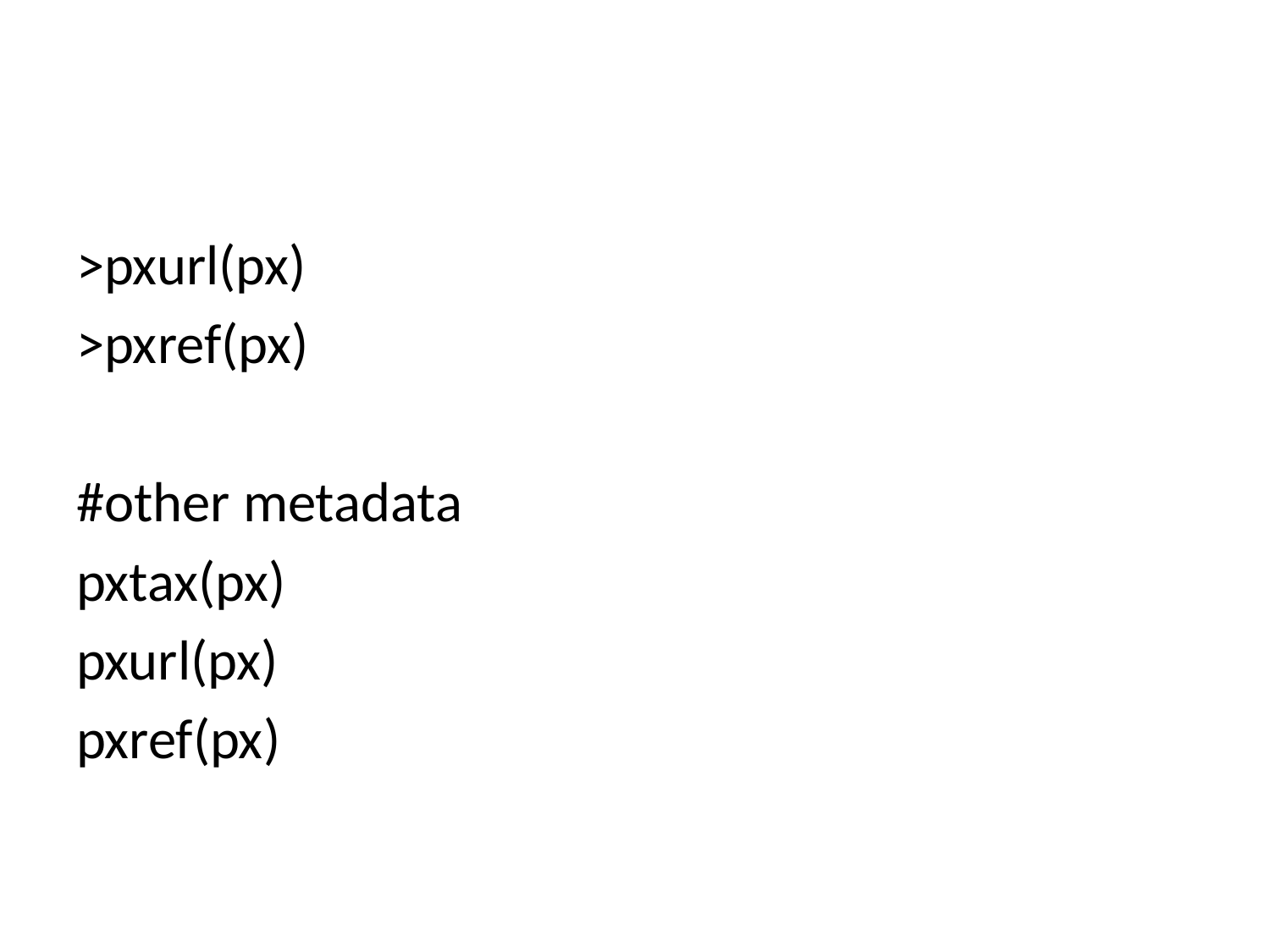

#
>pxurl(px)
>pxref(px)

#other metadata
pxtax(px)
pxurl(px)
pxref(px)